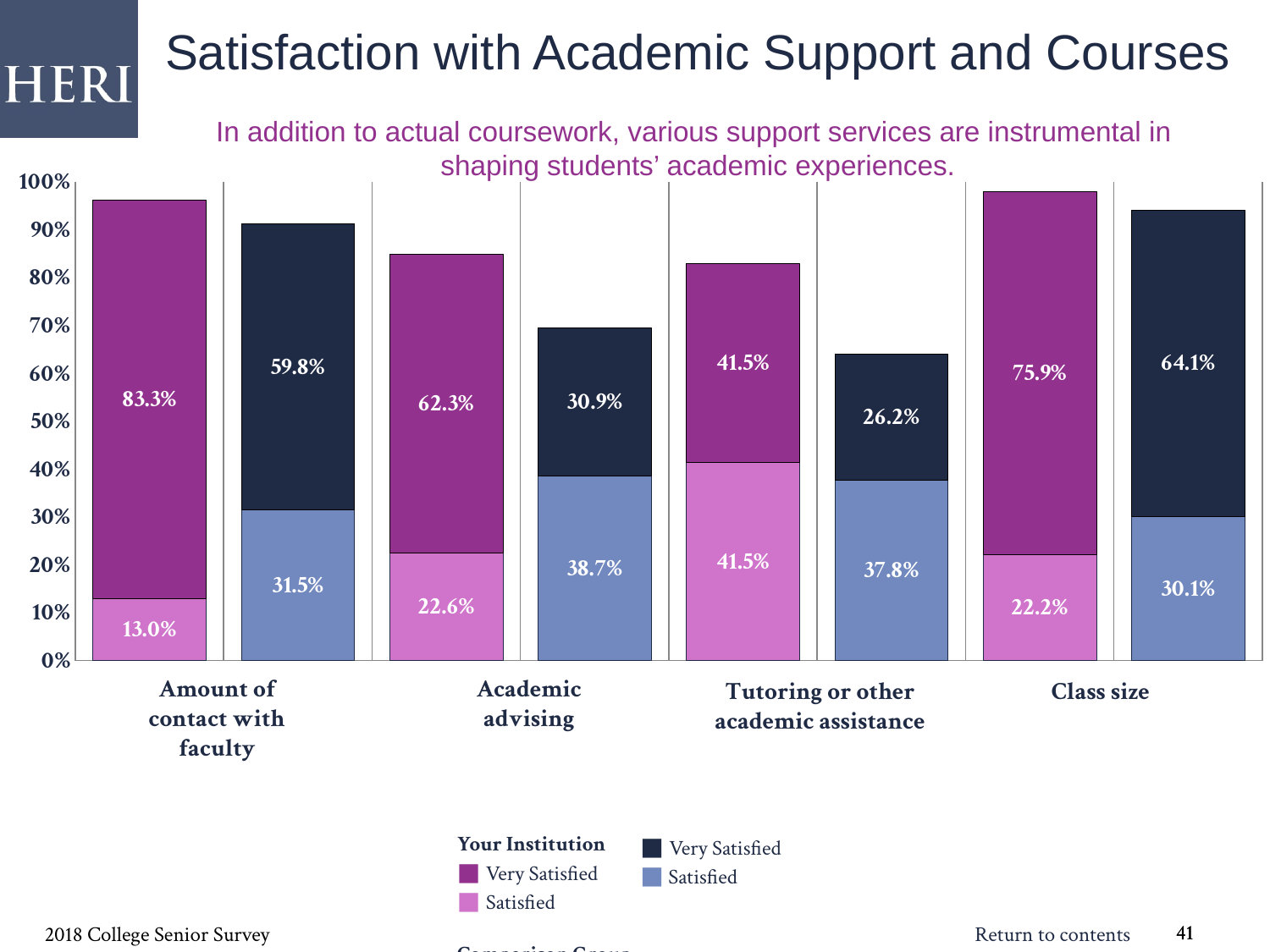

Satisfaction with Academic Support and Courses
In addition to actual coursework, various support services are instrumental in
shaping students’ academic experiences.

### Chart

| Category |  |  |
|---|---|---|
| Amount of contact with faculty | 0.13 | 0.833 |
| comp | 0.315 | 0.598 |
| Academic advising | 0.226 | 0.623 |
| comp | 0.387 | 0.309 |
| Tutoring or other academic assistance | 0.415 | 0.415 |
| comp | 0.378 | 0.262 |
| Class size | 0.222 | 0.759 |
| comp | 0.301 | 0.641 |
Amount of contact with faculty
Academic advising
Tutoring or other academic assistance
Class size
Your Institution
■ Very Satisfied
■ Satisfied

Comparison Group
■ Very Satisfied
■ Satisfied

2018 College Senior Survey
41
41